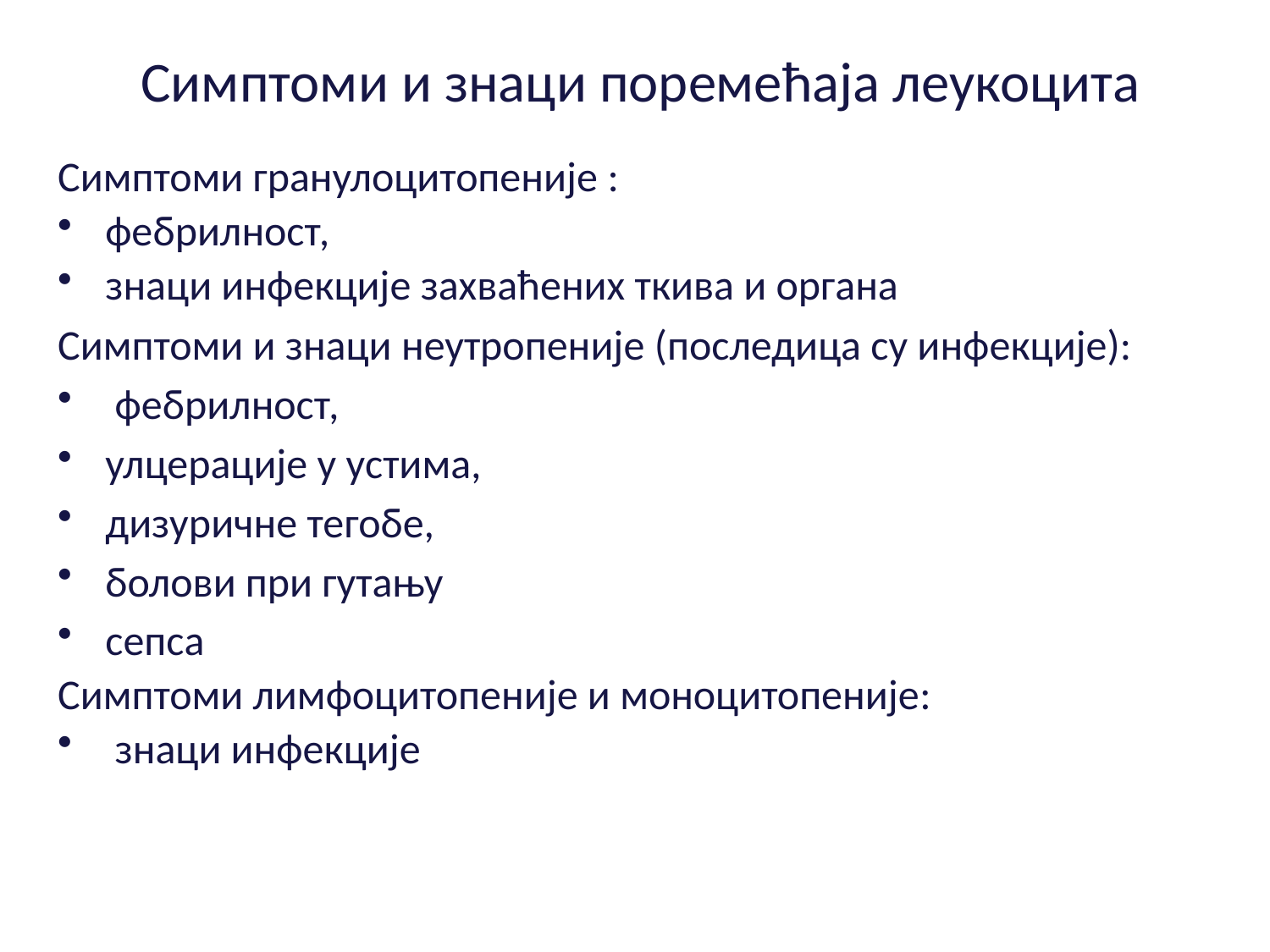

# Симптоми и знаци поремећаја леукоцита
Симптоми гранулоцитопеније :
фебрилност,
знаци инфекције захваћених ткива и органа
Симптоми и знаци неутропеније (последица су инфекције):
 фебрилност,
улцерације у устима,
дизуричне тегобе,
болови при гутању
сепса
Симптоми лимфоцитопеније и моноцитопеније:
 знаци инфекције